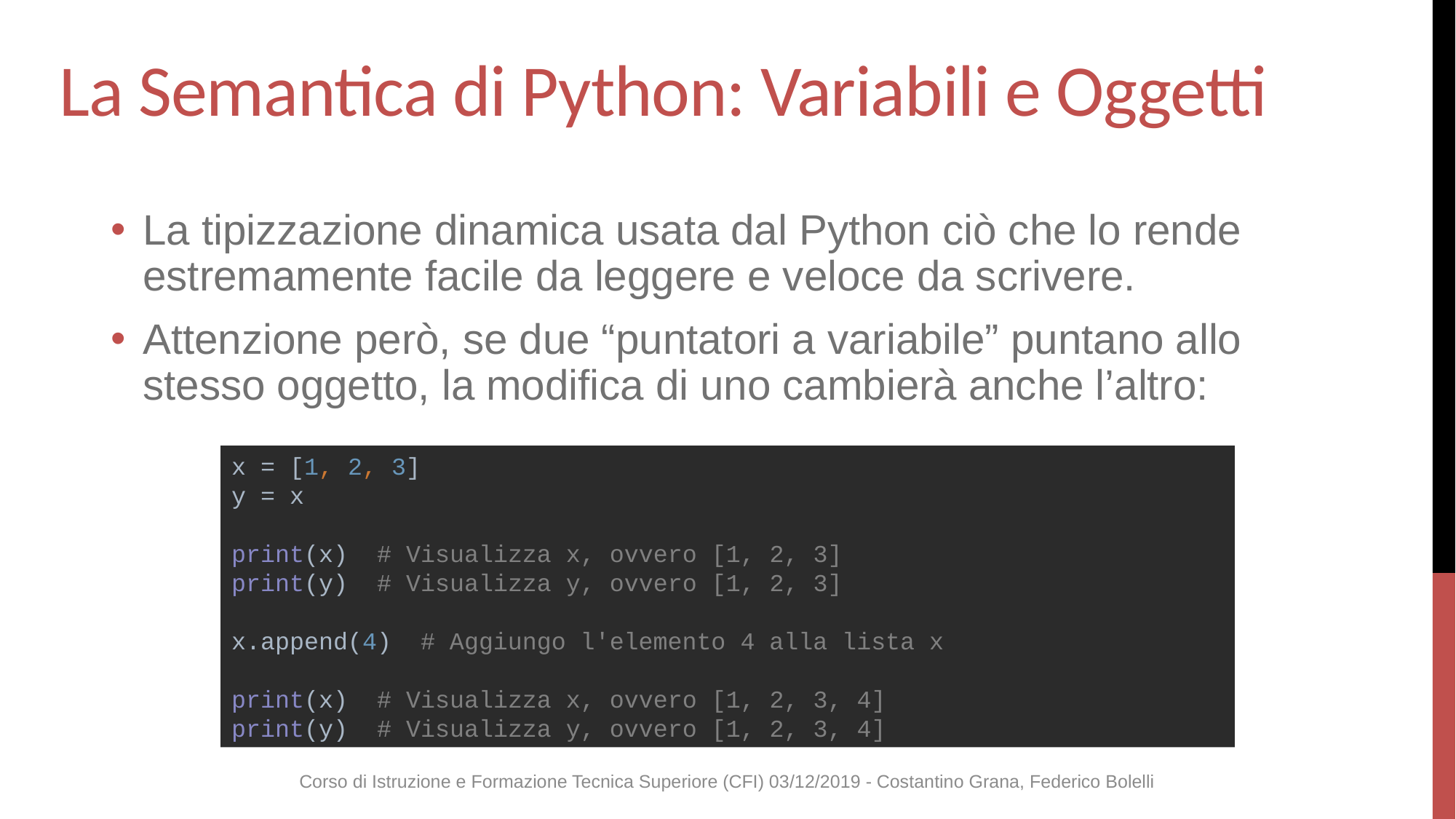

# La Semantica di Python: Variabili e Oggetti
La tipizzazione dinamica usata dal Python ciò che lo rende estremamente facile da leggere e veloce da scrivere.
Attenzione però, se due “puntatori a variabile” puntano allo stesso oggetto, la modifica di uno cambierà anche l’altro:

x = [1, 2, 3]
y = x
print(x)  # Visualizza x, ovvero [1, 2, 3]
print(y)  # Visualizza y, ovvero [1, 2, 3]
x.append(4)  # Aggiungo l'elemento 4 alla lista x
print(x)  # Visualizza x, ovvero [1, 2, 3, 4]
print(y)  # Visualizza y, ovvero [1, 2, 3, 4]
Corso di Istruzione e Formazione Tecnica Superiore (CFI) 03/12/2019 - Costantino Grana, Federico Bolelli